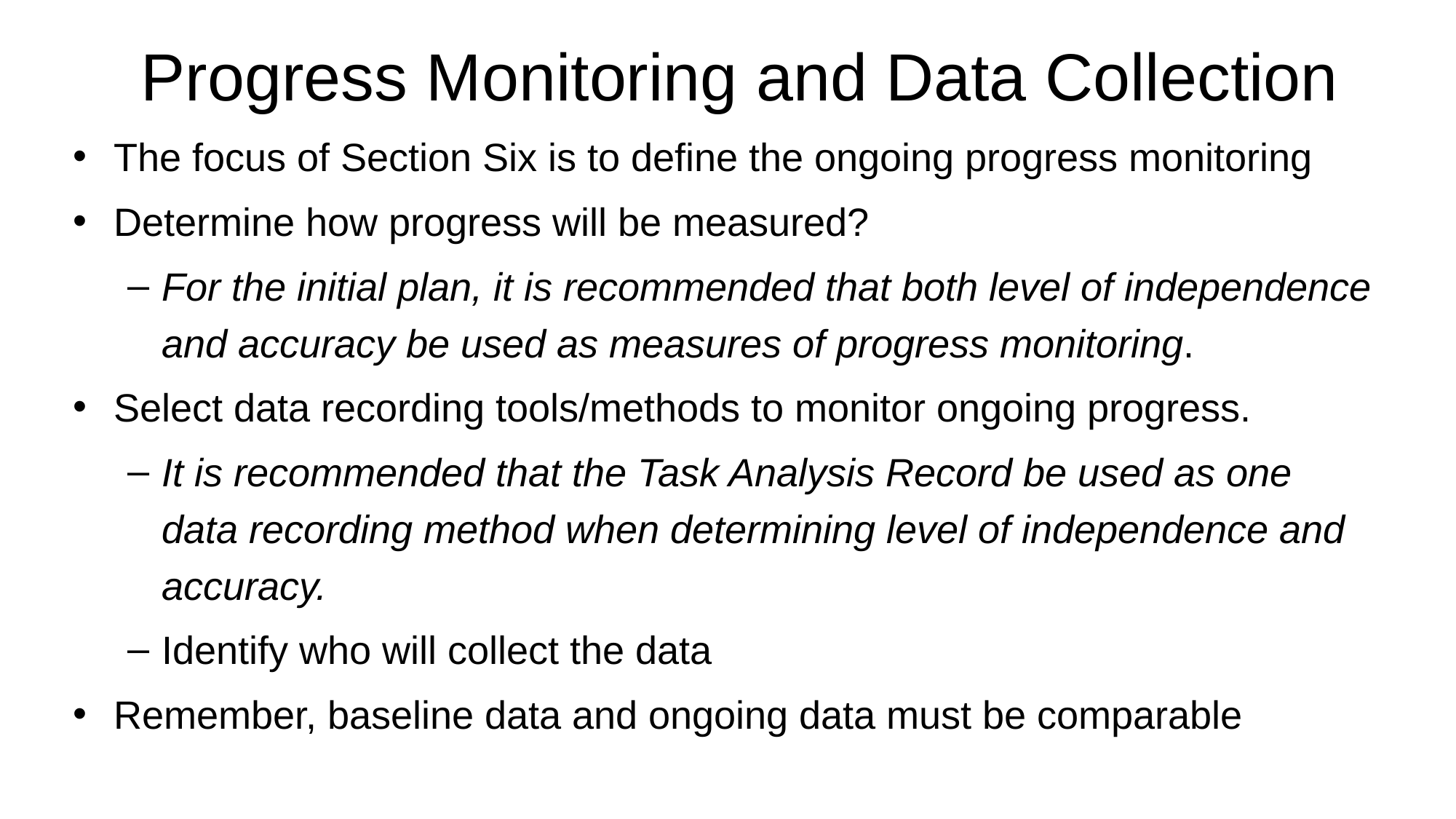

# Progress Monitoring and Data Collection
The focus of Section Six is to define the ongoing progress monitoring
Determine how progress will be measured?
For the initial plan, it is recommended that both level of independence and accuracy be used as measures of progress monitoring.
Select data recording tools/methods to monitor ongoing progress.
It is recommended that the Task Analysis Record be used as one data recording method when determining level of independence and accuracy.
Identify who will collect the data
Remember, baseline data and ongoing data must be comparable